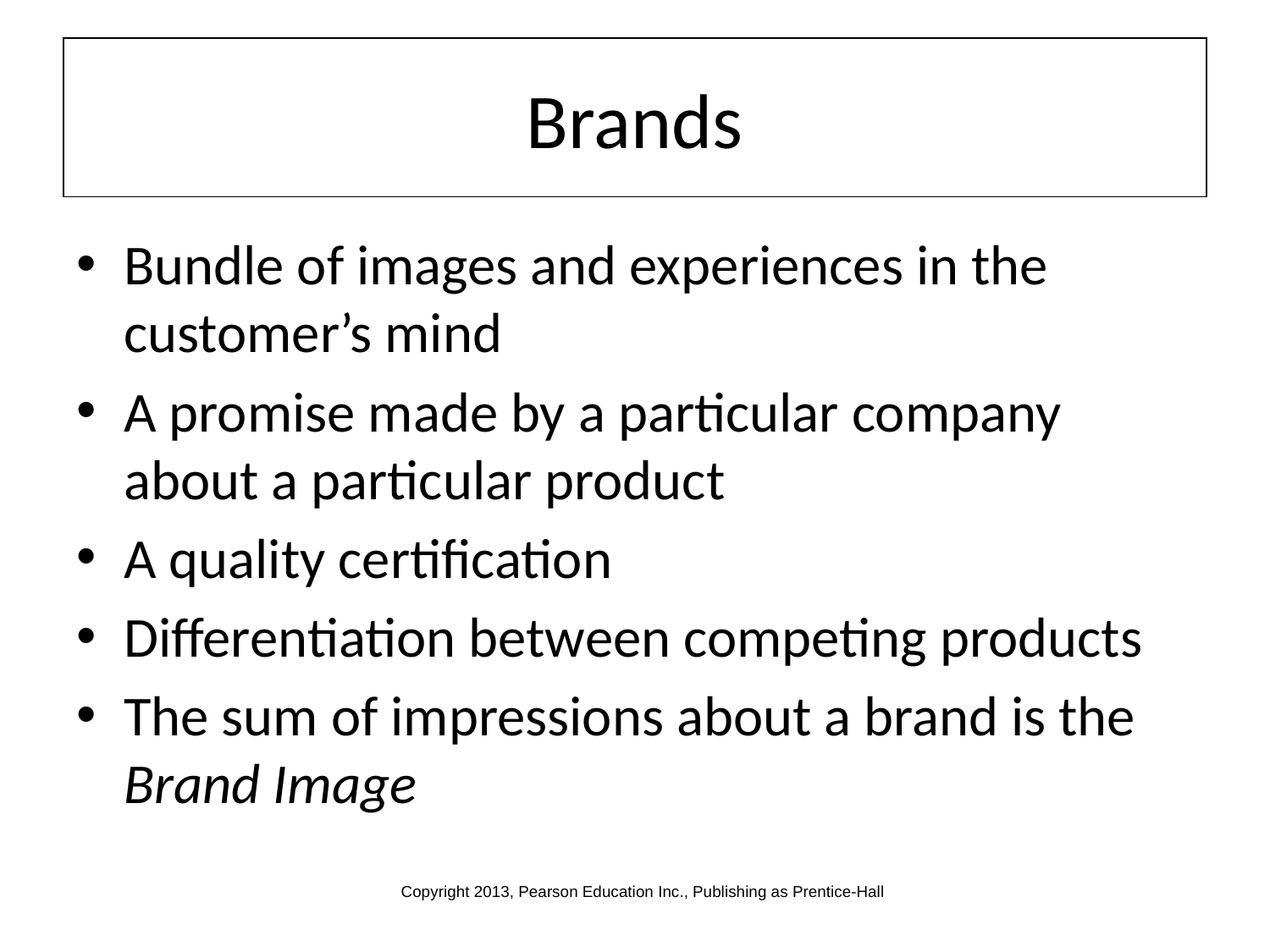

# Brands
Bundle of images and experiences in the customer’s mind
A promise made by a particular company about a particular product
A quality certification
Differentiation between competing products
The sum of impressions about a brand is the Brand Image
Copyright 2013, Pearson Education Inc., Publishing as Prentice-Hall